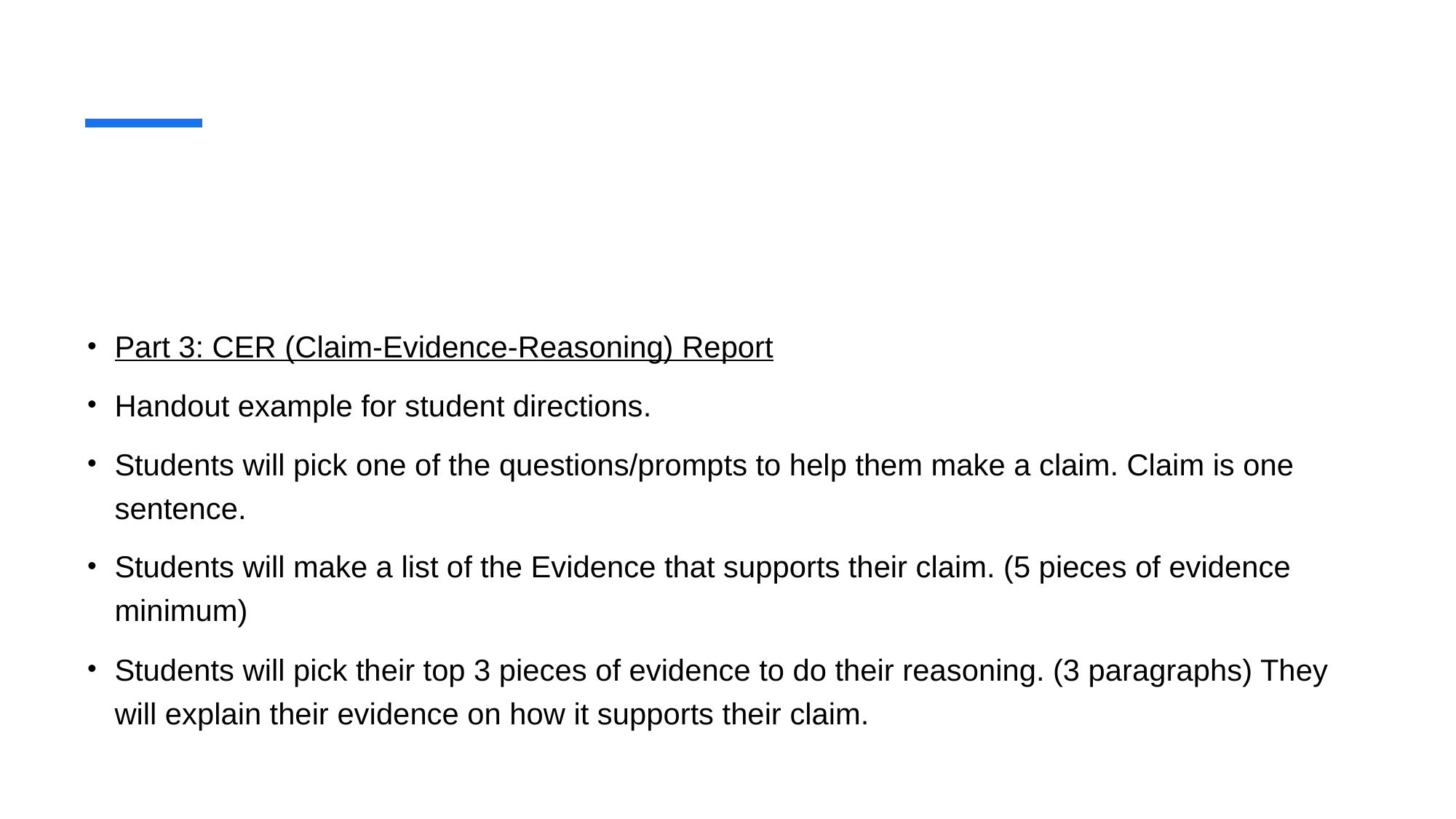

#
Part 3: CER (Claim-Evidence-Reasoning) Report
Handout example for student directions.
Students will pick one of the questions/prompts to help them make a claim. Claim is one sentence.
Students will make a list of the Evidence that supports their claim. (5 pieces of evidence minimum)
Students will pick their top 3 pieces of evidence to do their reasoning. (3 paragraphs) They will explain their evidence on how it supports their claim.